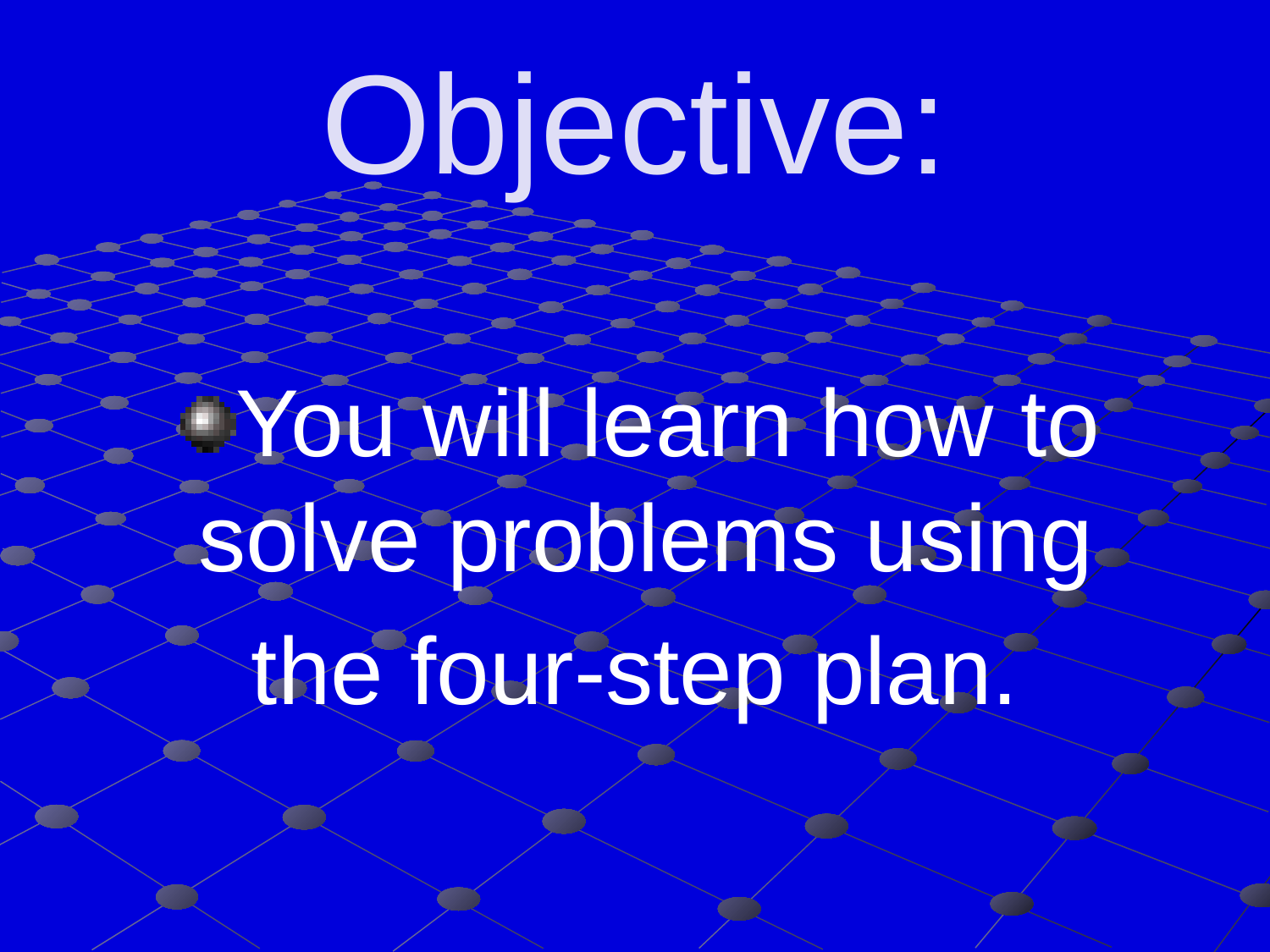

# Objective:

You will learn how to solve problems using
the four-step plan.